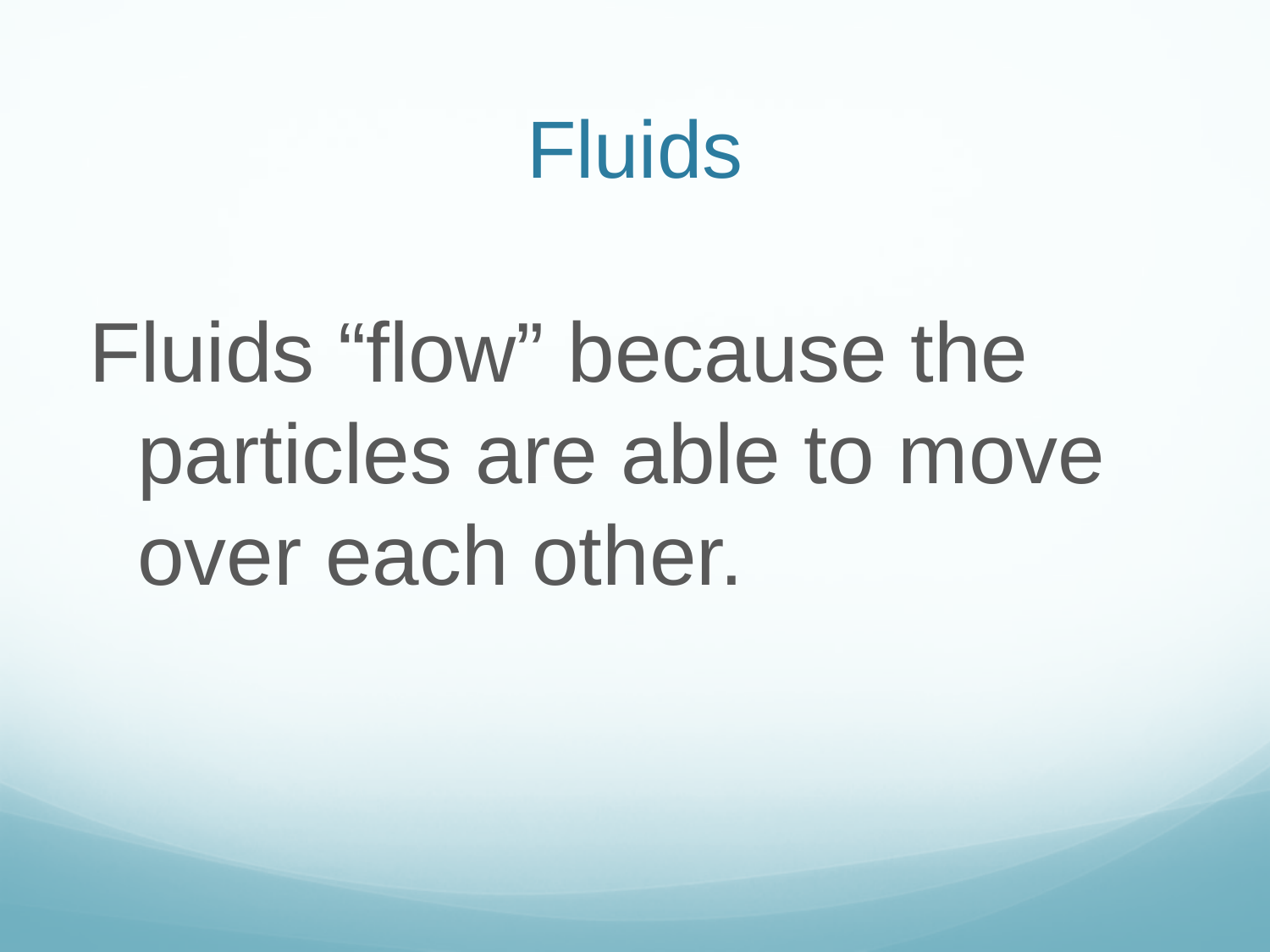

# Fluids

Fluids “flow” because the particles are able to move over each other.